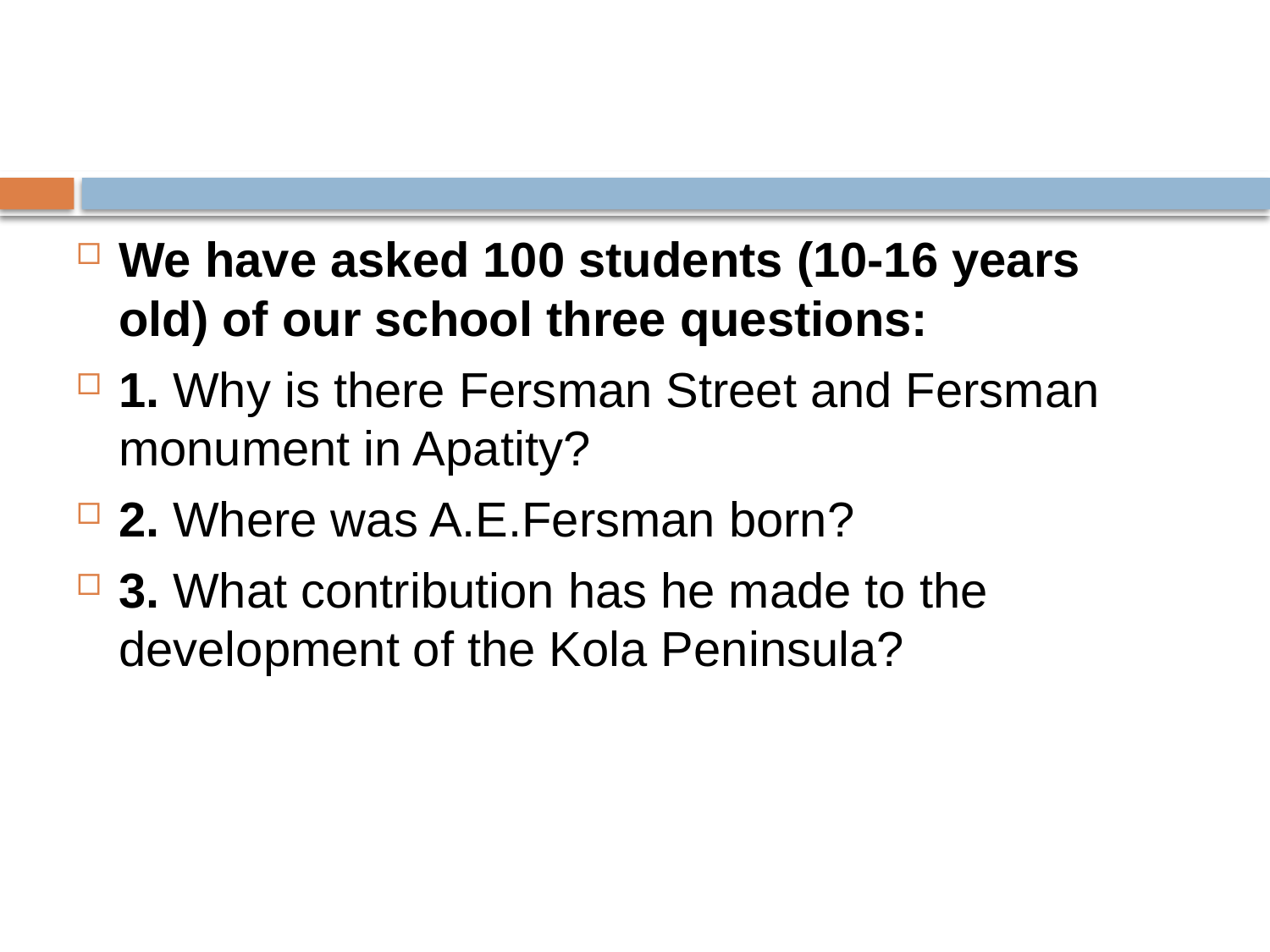

#
We have asked 100 students (10-16 years old) of our school three questions:
1. Why is there Fersman Street and Fersman monument in Apatity?
2. Where was A.E.Fersman born?
3. What contribution has he made to the development of the Kola Peninsula?